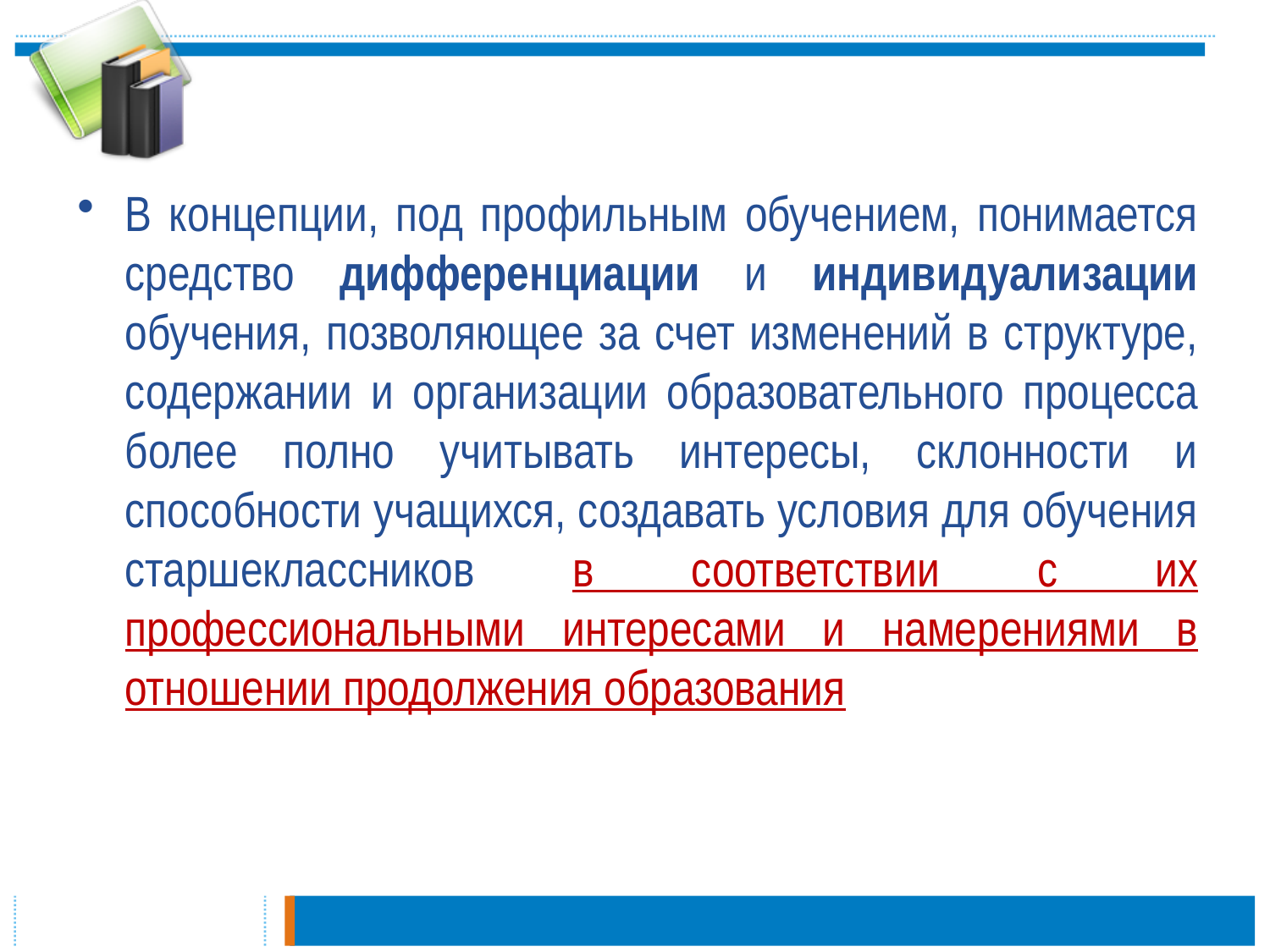

В концепции, под профильным обучением, понимается средство дифференциации и индивидуализации обучения, позволяющее за счет изменений в структуре, содержании и организации образовательного процесса более полно учитывать интересы, склонности и способности учащихся, создавать условия для обучения старшеклассников в соответствии с их профессиональными интересами и намерениями в отношении продолжения образования